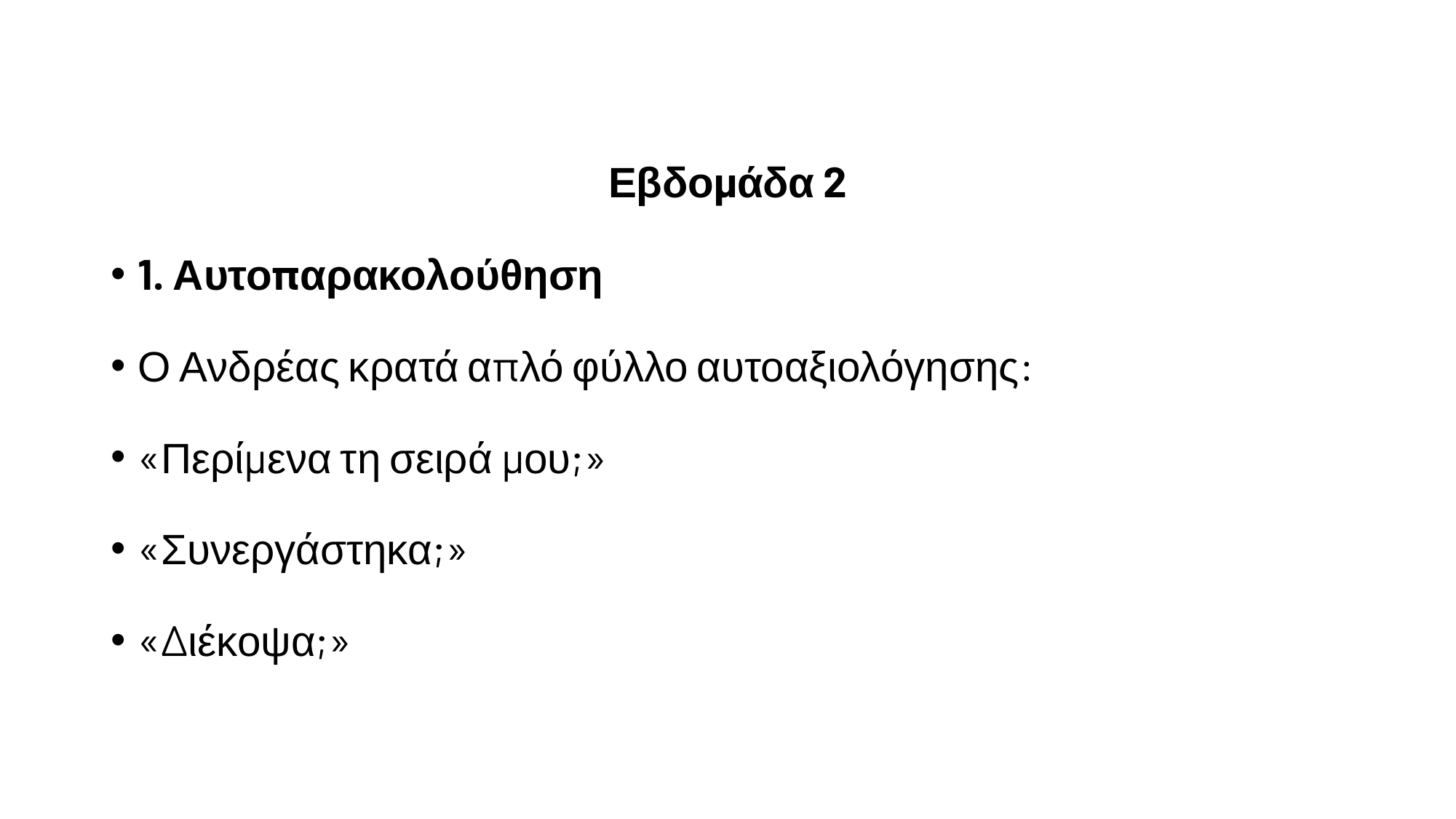

Εβδομάδα 2
1. Αυτοπαρακολούθηση
Ο Ανδρέας κρατά απλό φύλλο αυτοαξιολόγησης:
«Περίμενα τη σειρά μου;»
«Συνεργάστηκα;»
«Διέκοψα;»